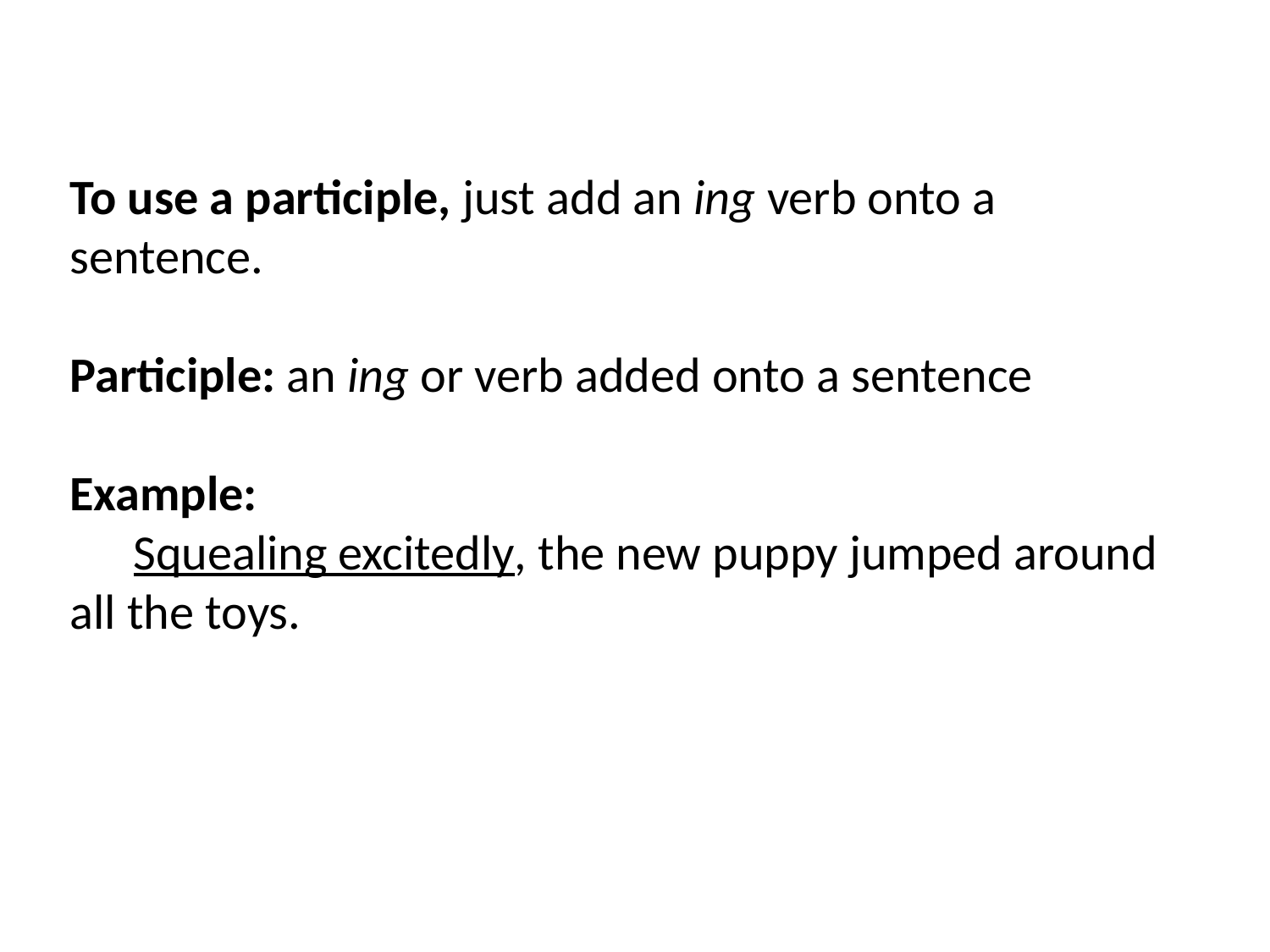

To use a participle, just add an ing verb onto a sentence.

Participle: an ing or verb added onto a sentence

Example:
Squealing excitedly, the new puppy jumped around all the toys.